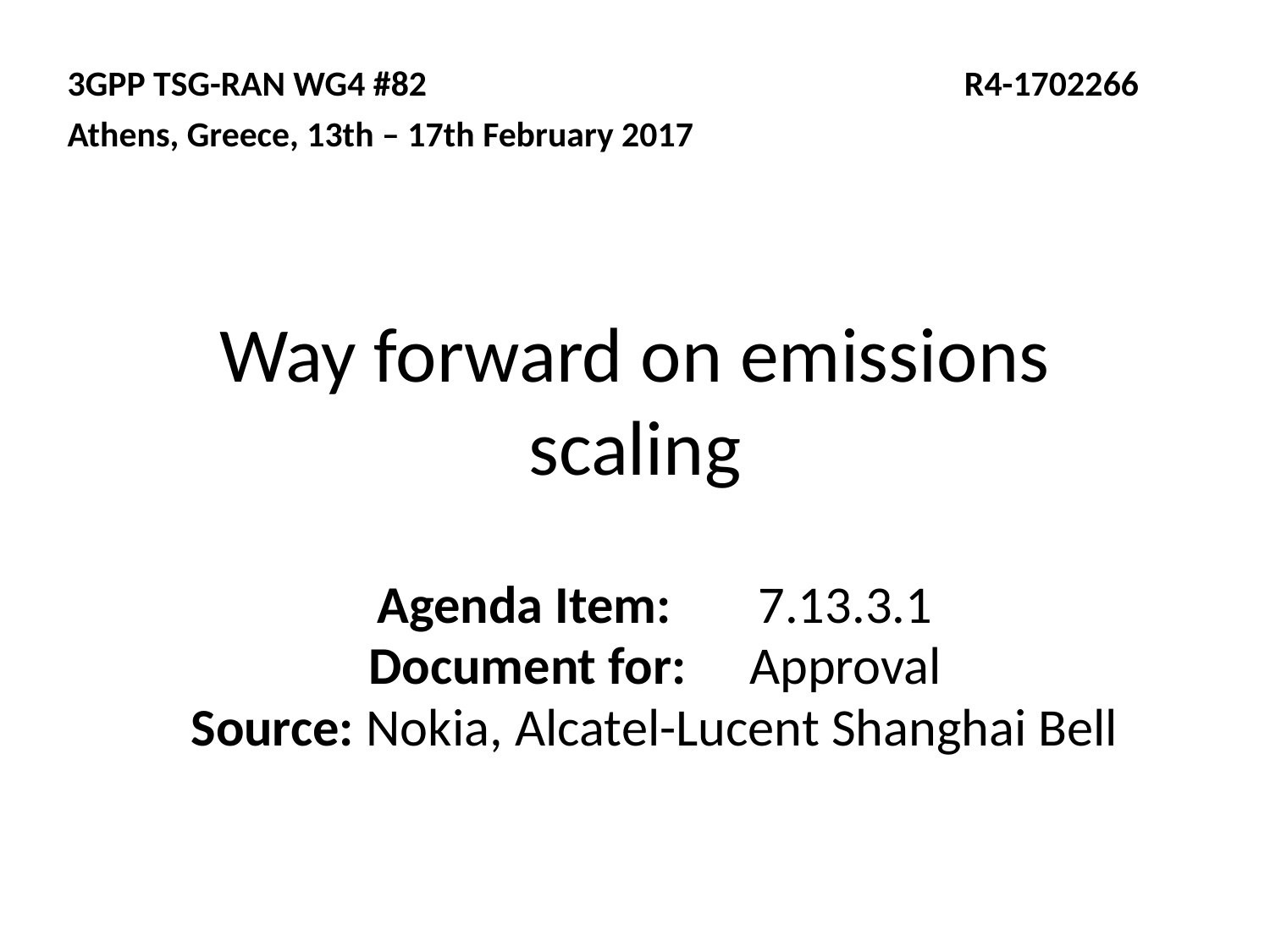

3GPP TSG-RAN WG4 #82					 R4-1702266
Athens, Greece, 13th – 17th February 2017
# Way forward on emissions scaling
Agenda Item:	7.13.3.1
Document for:	Approval
Source: Nokia, Alcatel-Lucent Shanghai Bell